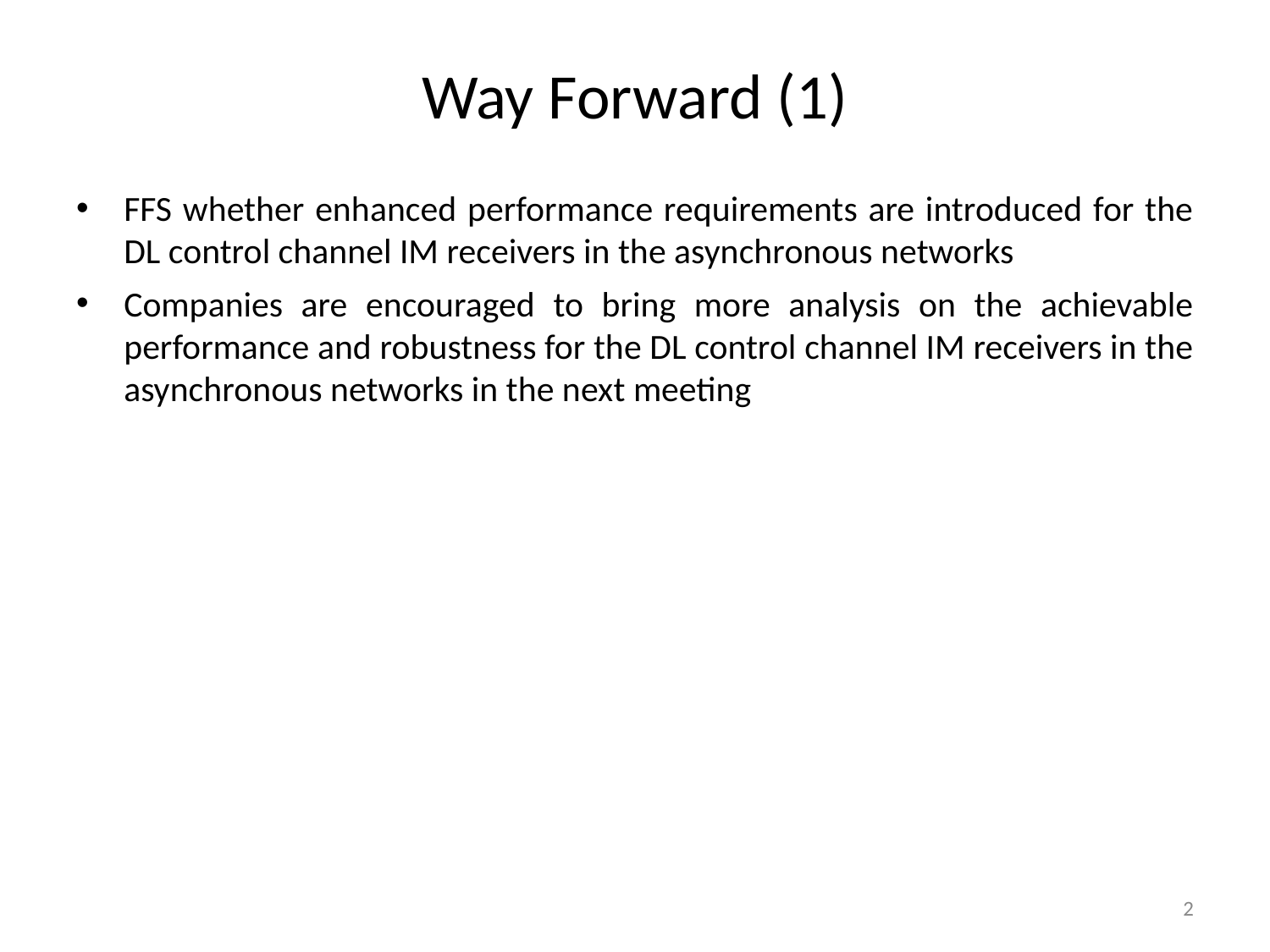

# Way Forward (1)
FFS whether enhanced performance requirements are introduced for the DL control channel IM receivers in the asynchronous networks
Companies are encouraged to bring more analysis on the achievable performance and robustness for the DL control channel IM receivers in the asynchronous networks in the next meeting

2